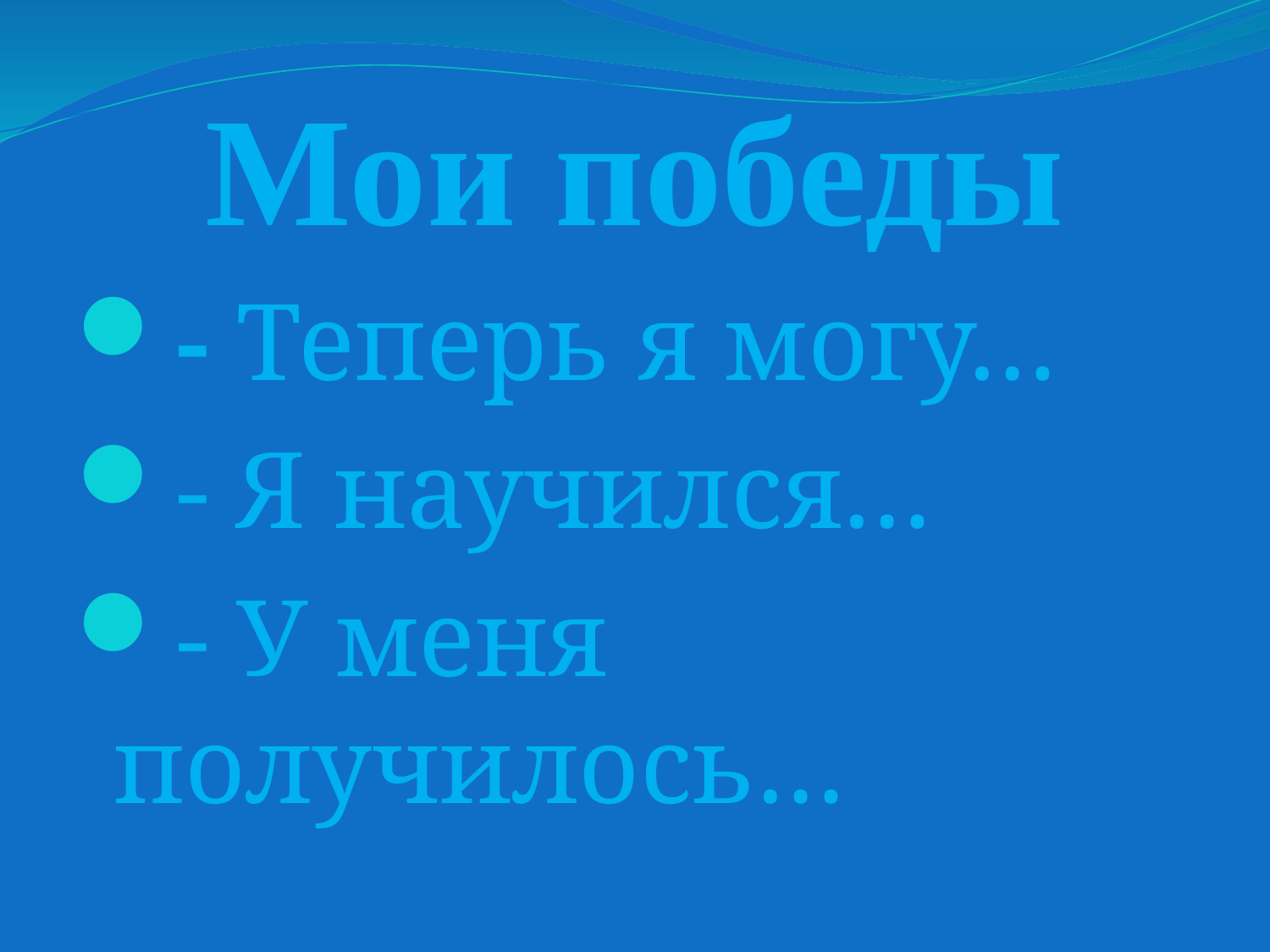

# Мои победы
- Теперь я могу…
- Я научился…
- У меня получилось…